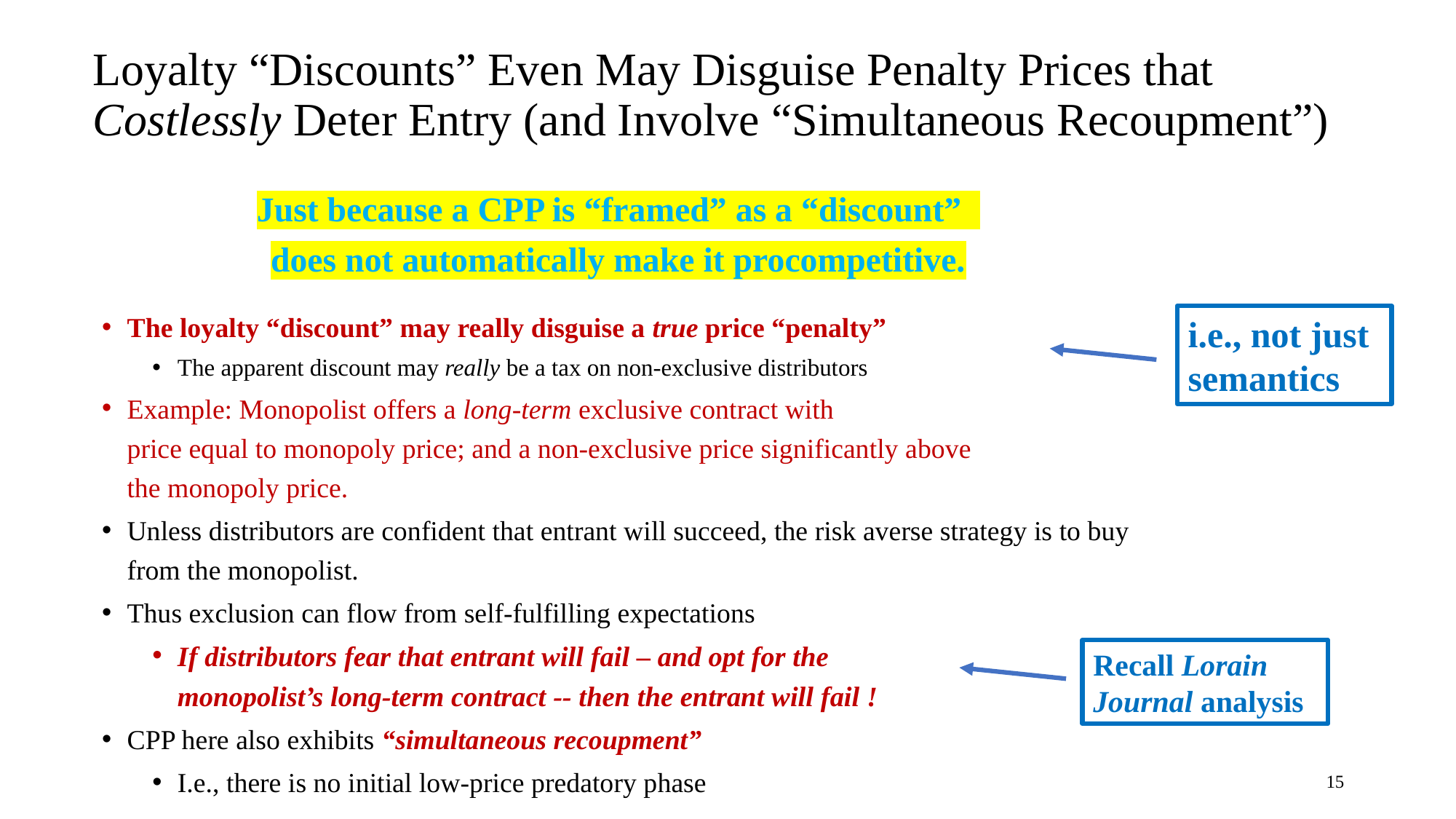

# Loyalty “Discounts” Even May Disguise Penalty Prices that Costlessly Deter Entry (and Involve “Simultaneous Recoupment”)
Just because a CPP is “framed” as a “discount”
does not automatically make it procompetitive.
The loyalty “discount” may really disguise a true price “penalty”
The apparent discount may really be a tax on non-exclusive distributors
Example: Monopolist offers a long-term exclusive contract with
price equal to monopoly price; and a non-exclusive price significantly above
the monopoly price.
Unless distributors are confident that entrant will succeed, the risk averse strategy is to buy from the monopolist.
Thus exclusion can flow from self-fulfilling expectations
If distributors fear that entrant will fail – and opt for the
monopolist’s long-term contract -- then the entrant will fail !
CPP here also exhibits “simultaneous recoupment”
I.e., there is no initial low-price predatory phase
i.e., not just semantics
Recall Lorain Journal analysis
15